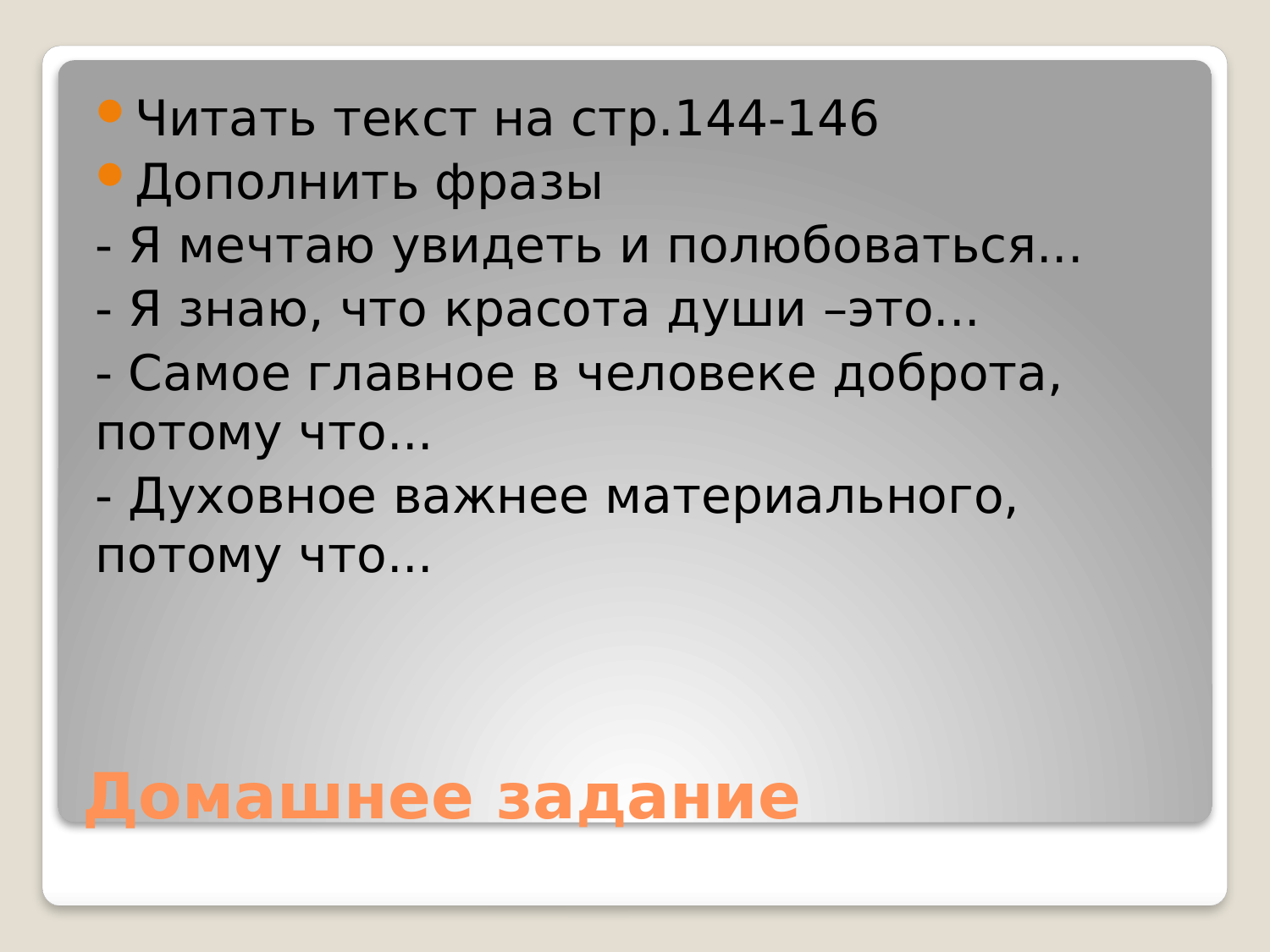

Читать текст на стр.144-146
Дополнить фразы
- Я мечтаю увидеть и полюбоваться...
- Я знаю, что красота души –это...
- Самое главное в человеке доброта, потому что...
- Духовное важнее материального, потому что...
# Домашнее задание